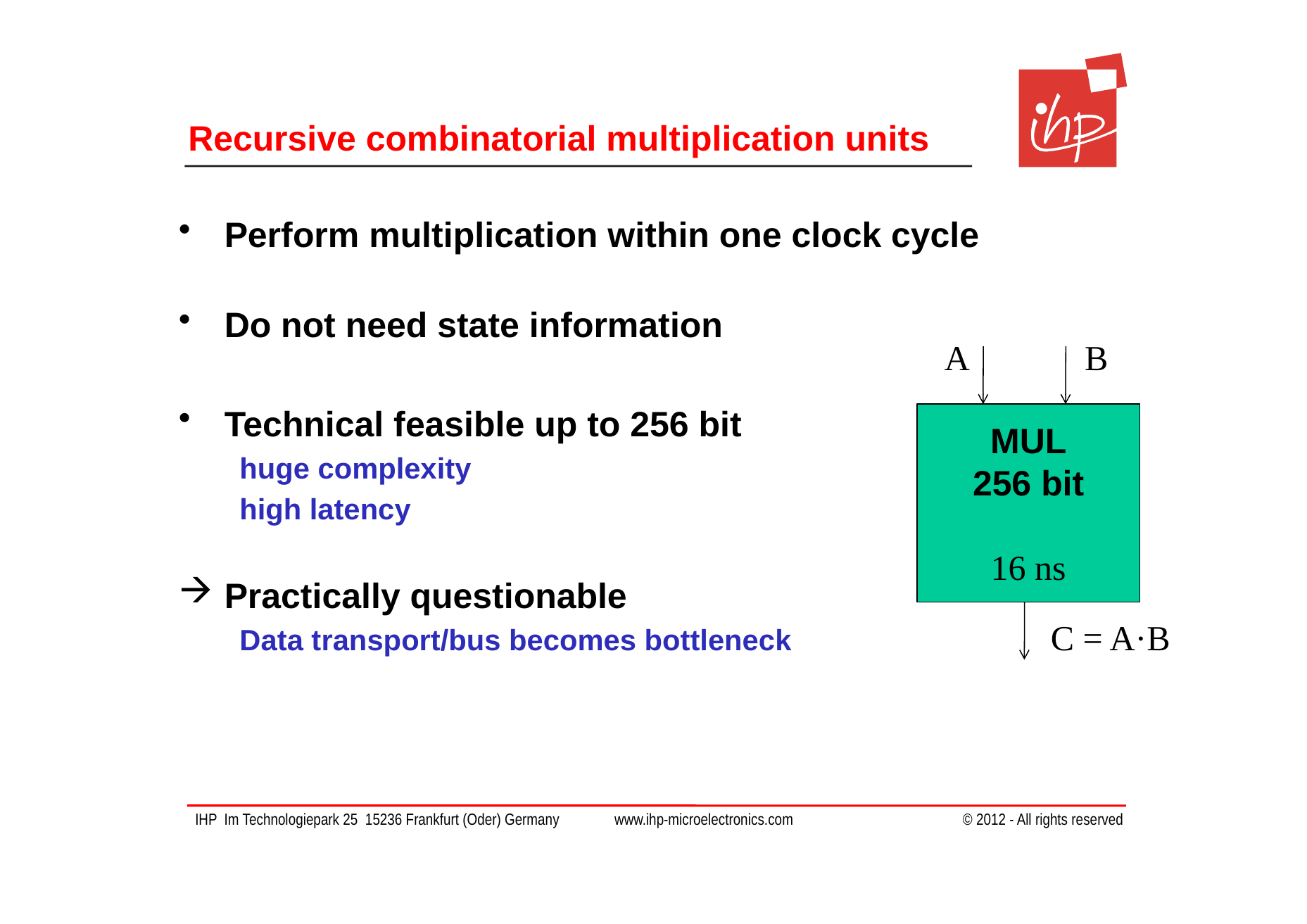

# Recursive combinatorial multiplication units
Perform multiplication within one clock cycle

Do not need state information

Technical feasible up to 256 bit
 huge complexity
 high latency

Practically questionable
 Data transport/bus becomes bottleneck

A
B
MUL
256 bit

16 ns
C = A·B